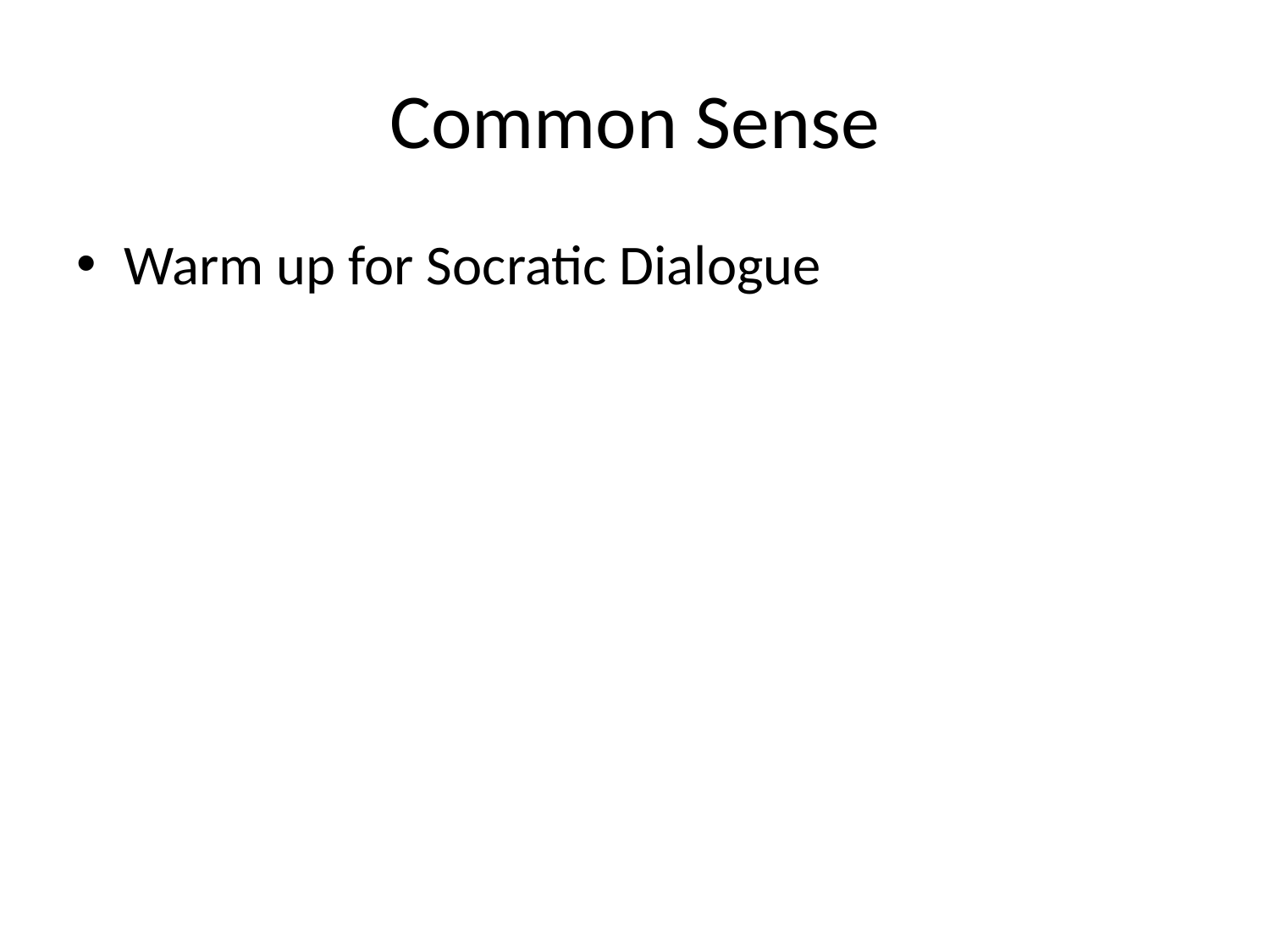

# Common Sense
Warm up for Socratic Dialogue